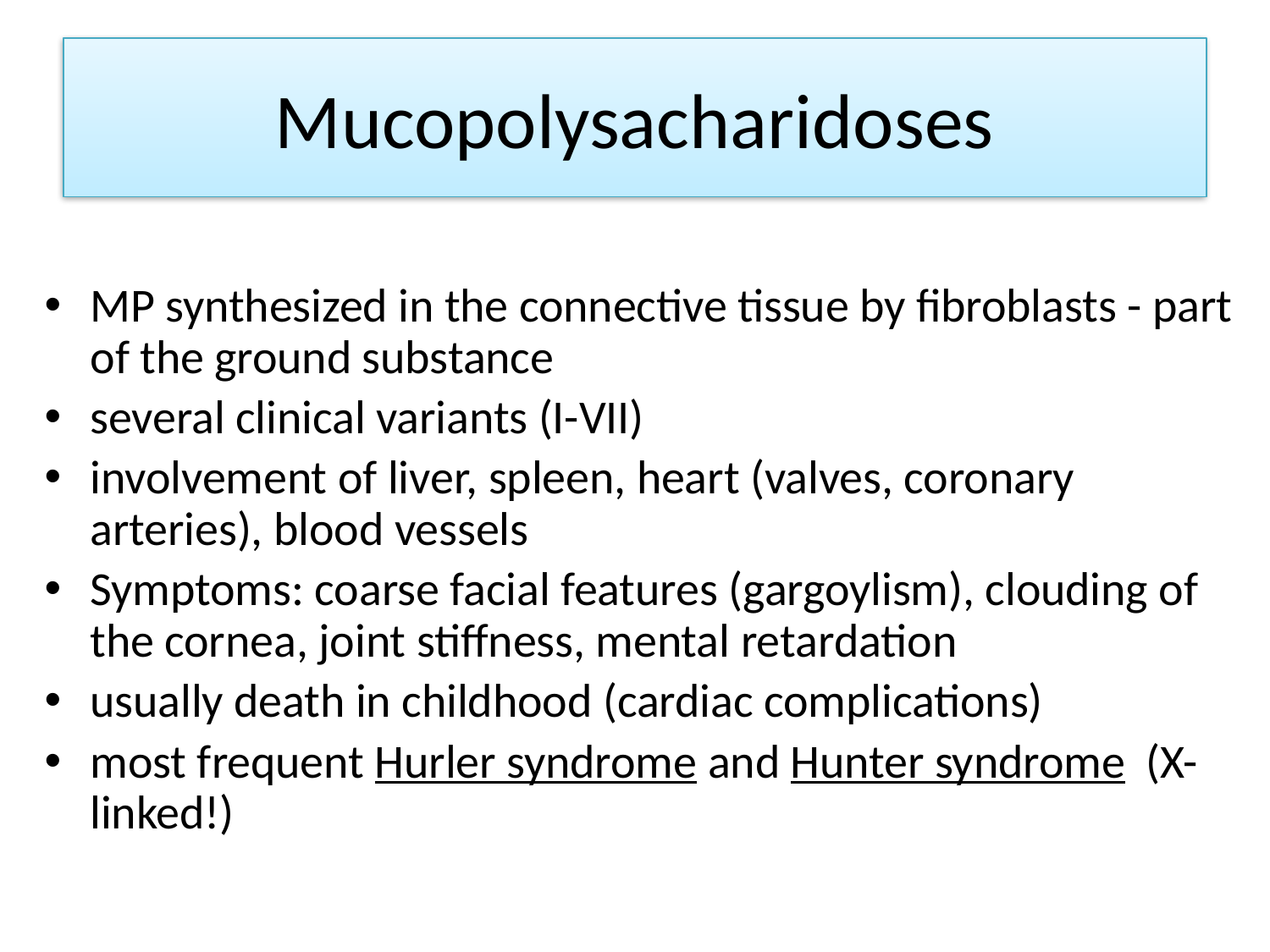

# Mucopolysacharidoses
MP synthesized in the connective tissue by fibroblasts - part of the ground substance
several clinical variants (I-VII)
involvement of liver, spleen, heart (valves, coronary arteries), blood vessels
Symptoms: coarse facial features (gargoylism), clouding of the cornea, joint stiffness, mental retardation
usually death in childhood (cardiac complications)
most frequent Hurler syndrome and Hunter syndrome  (X-linked!)